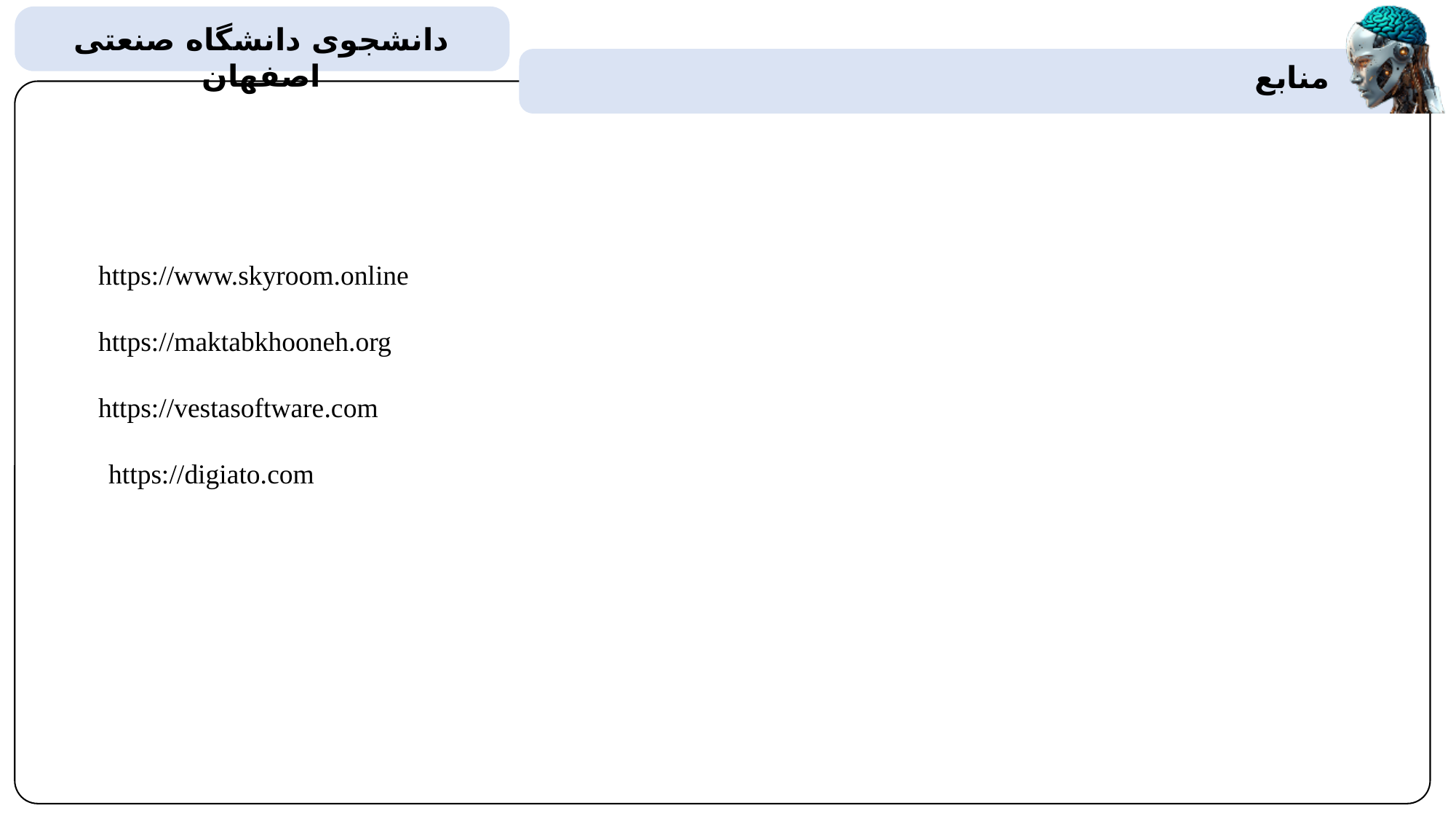

دانشجوی دانشگاه صنعتی اصفهان
منابع
https://www.skyroom.online
https://maktabkhooneh.org
https://vestasoftware.com
https://digiato.com